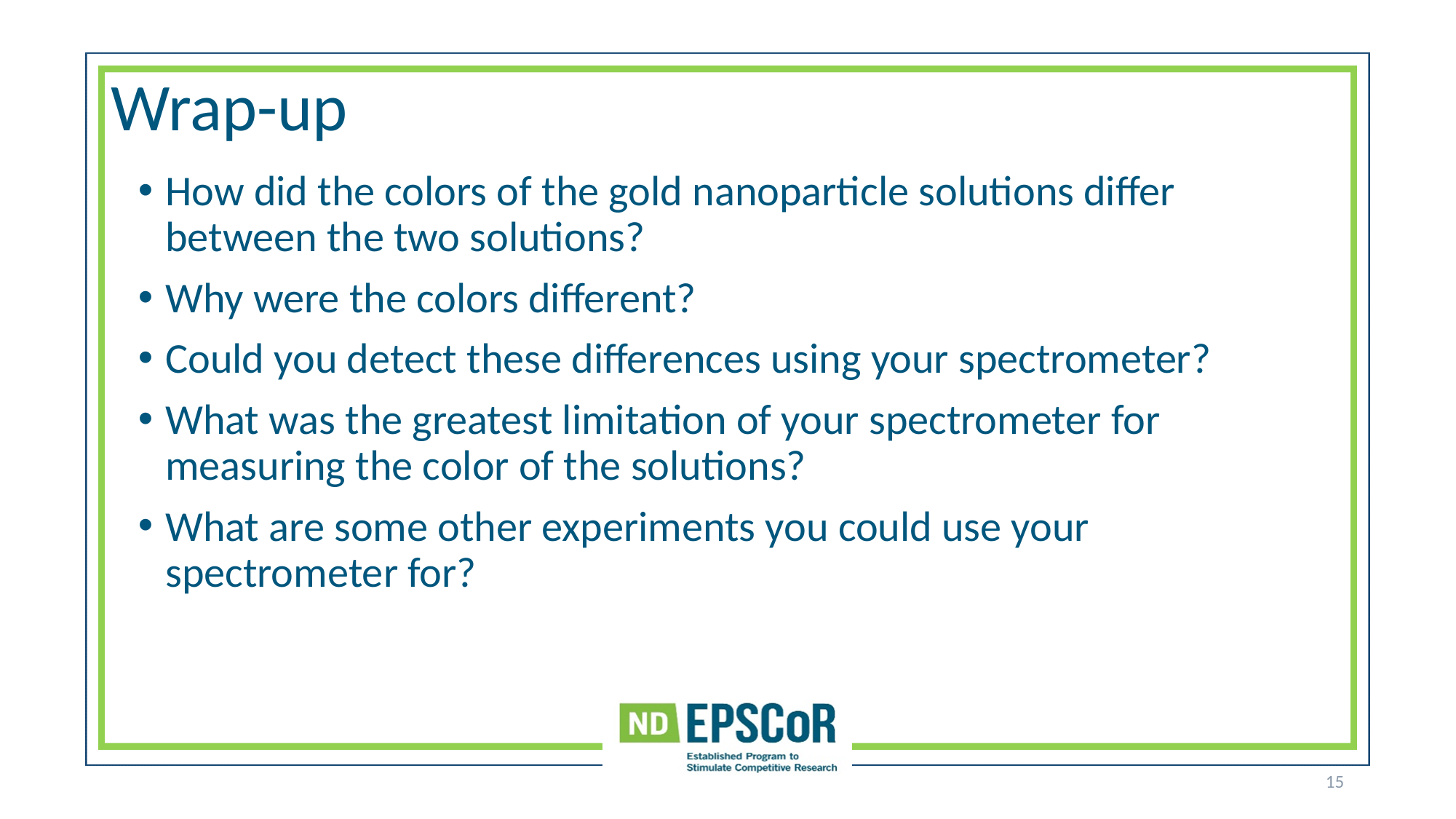

# Wrap-up
How did the colors of the gold nanoparticle solutions differ between the two solutions?
Why were the colors different?
Could you detect these differences using your spectrometer?
What was the greatest limitation of your spectrometer for measuring the color of the solutions?
What are some other experiments you could use your spectrometer for?

15